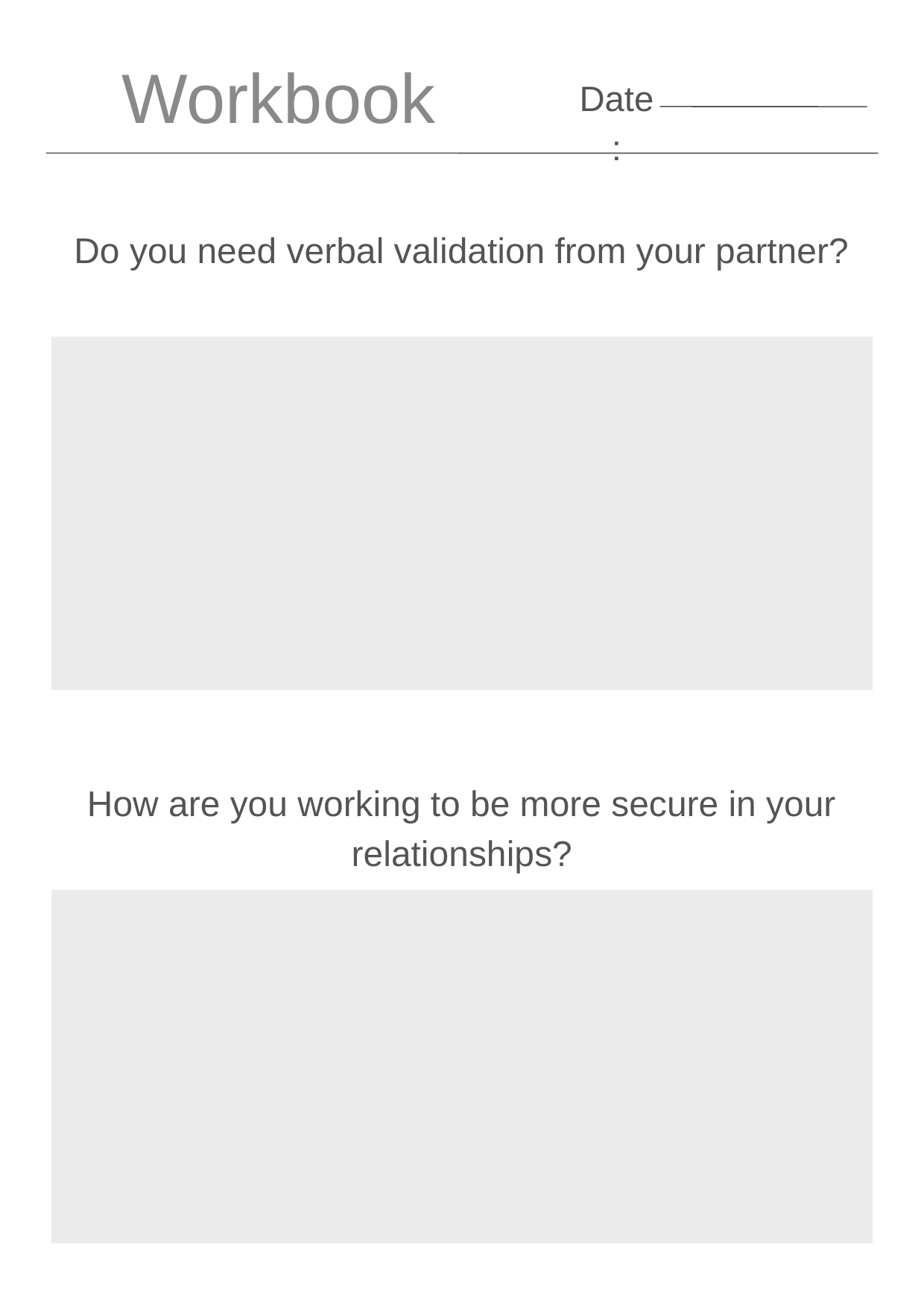

Workbook
Date:

Do you need verbal validation from your partner?

How are you working to be more secure in your relationships?